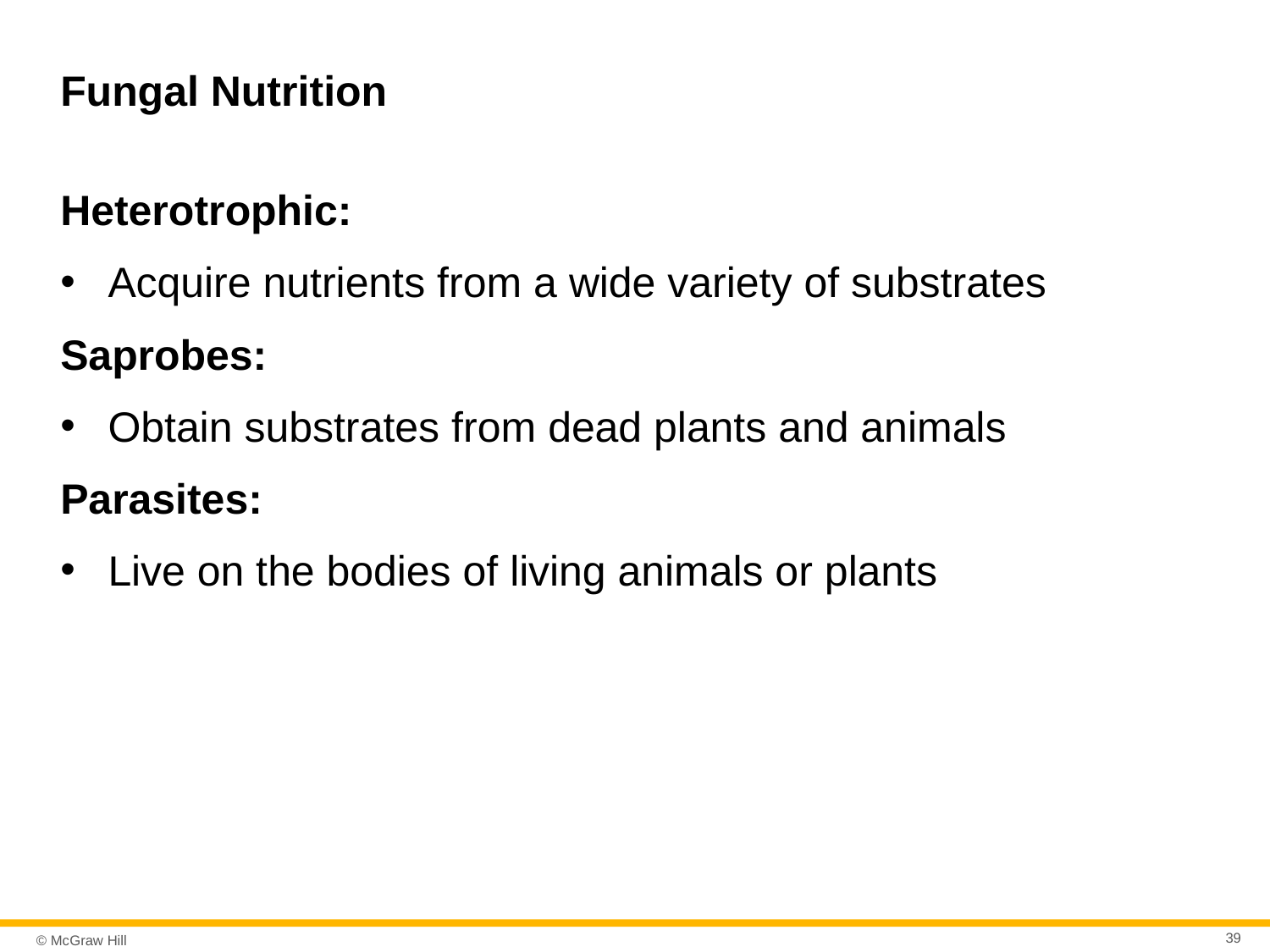

# Fungal Nutrition
Heterotrophic:
Acquire nutrients from a wide variety of substrates
Saprobes:
Obtain substrates from dead plants and animals
Parasites:
Live on the bodies of living animals or plants